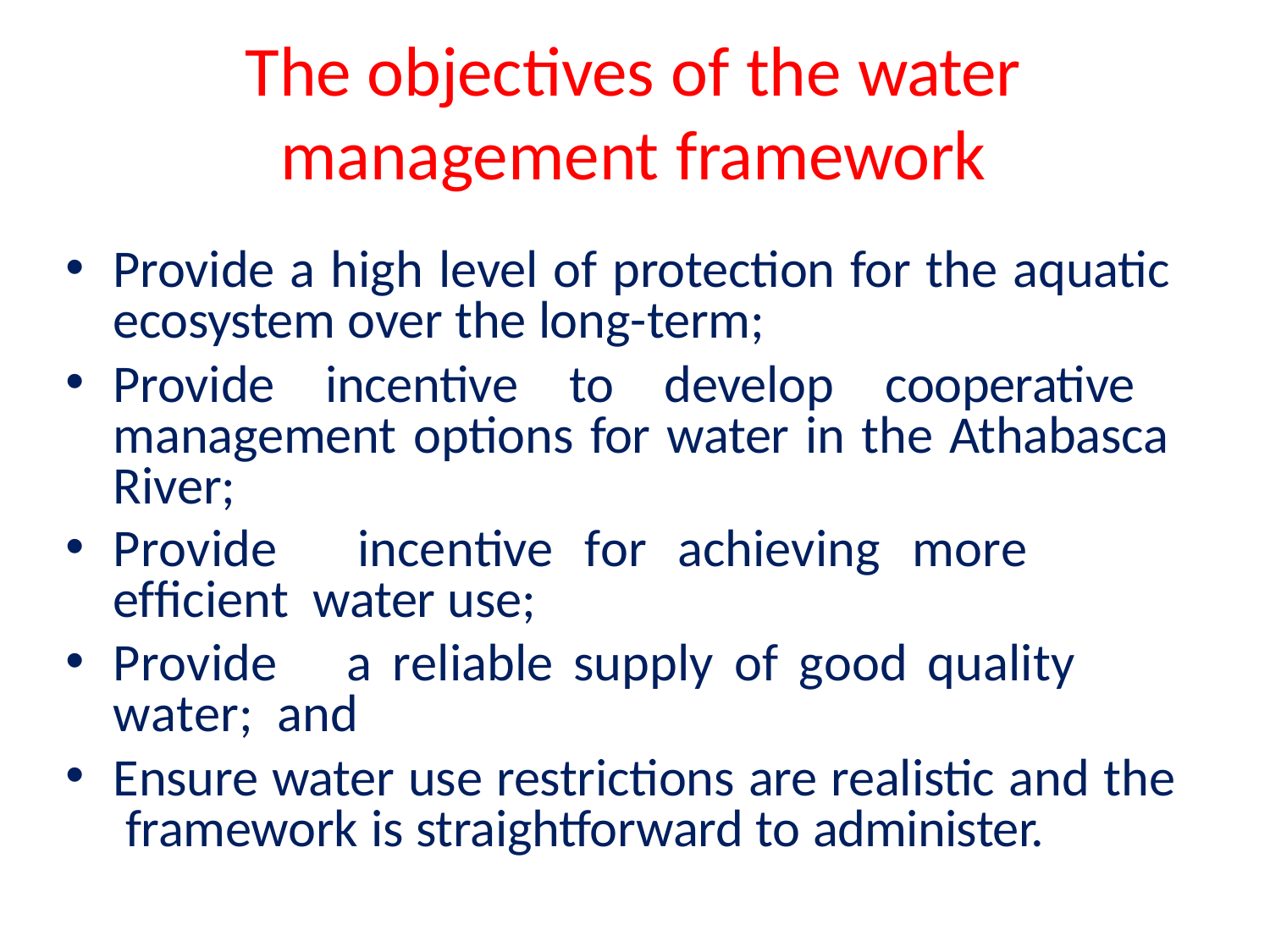

# The objectives of the water  management framework
Provide a high level of protection for the aquatic  ecosystem over the long-term;
Provide incentive to develop cooperative  management options for water in the Athabasca  River;
Provide	incentive	for	achieving	more	efficient  water use;
Provide	a	reliable	supply	of	good	quality	water;  and
Ensure water use restrictions are realistic and the  framework is straightforward to administer.